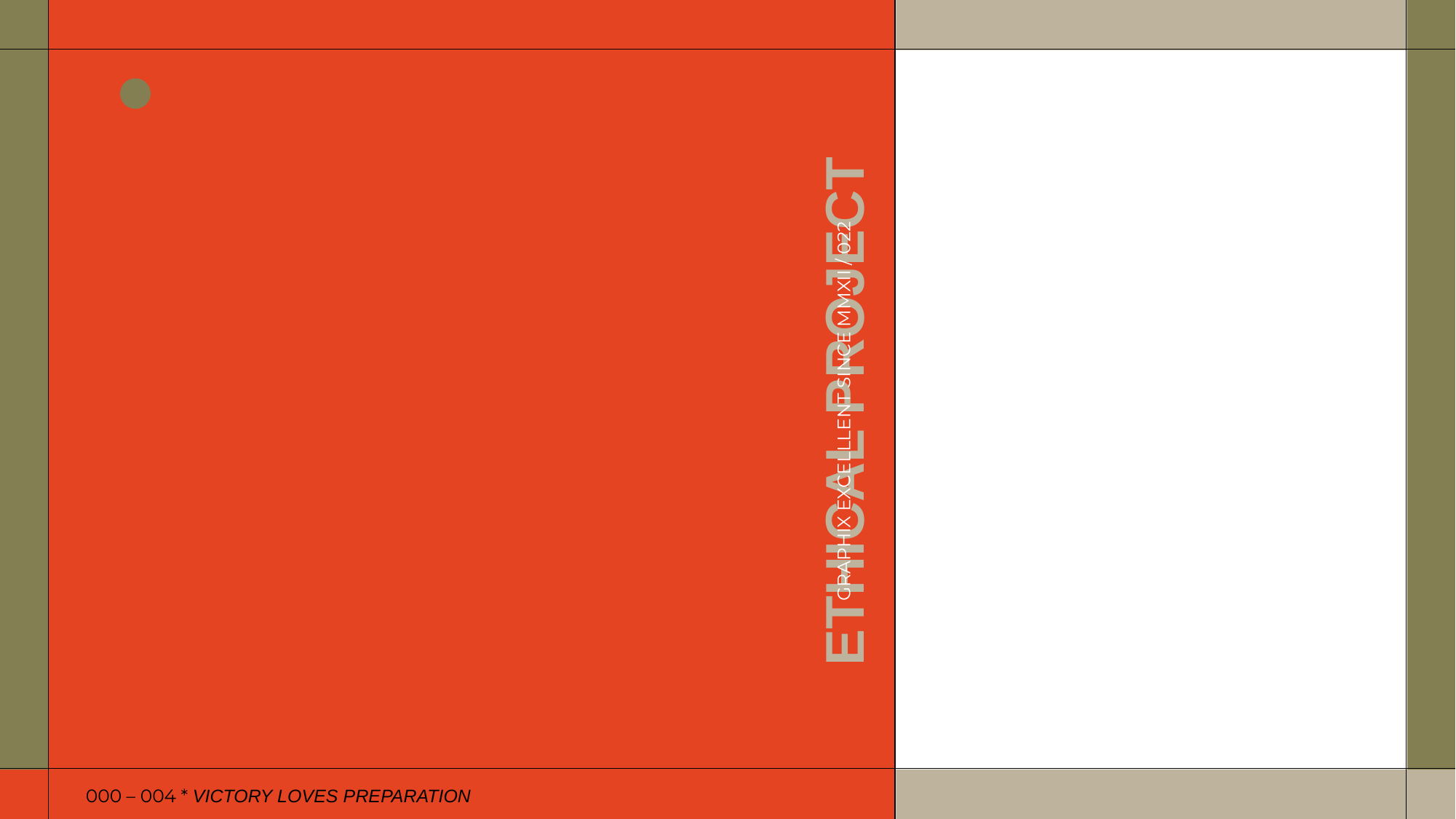

ETHICAL PROJECT
GRAPHIX EXCELLLENT SINCE MMXII / 022

000 – 004 * VICTORY LOVES PREPARATION